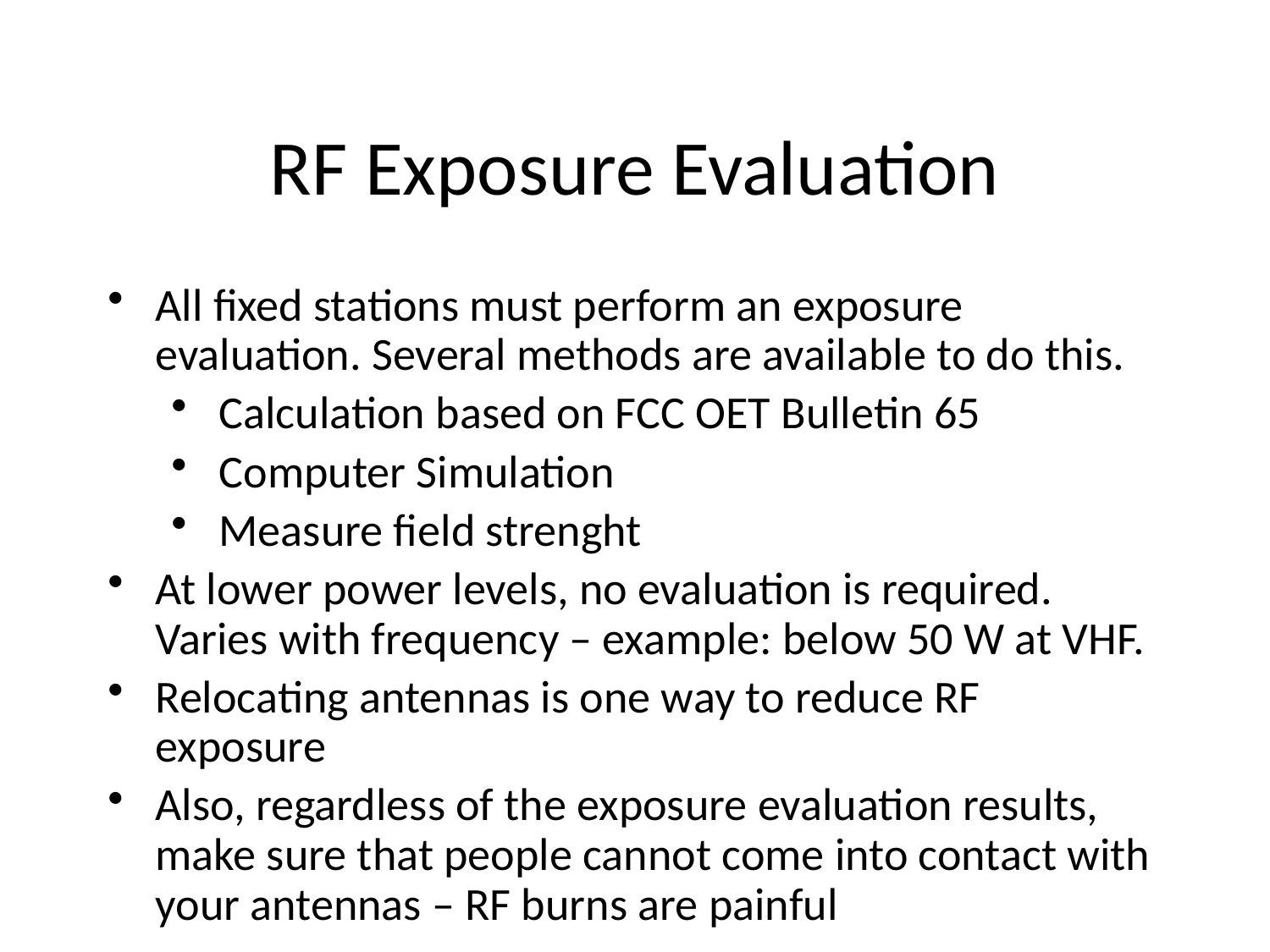

RF Exposure Evaluation
All fixed stations must perform an exposure evaluation. Several methods are available to do this.
Calculation based on FCC OET Bulletin 65
Computer Simulation
Measure field strenght
At lower power levels, no evaluation is required. Varies with frequency – example: below 50 W at VHF.
Relocating antennas is one way to reduce RF exposure
Also, regardless of the exposure evaluation results, make sure that people cannot come into contact with your antennas – RF burns are painful